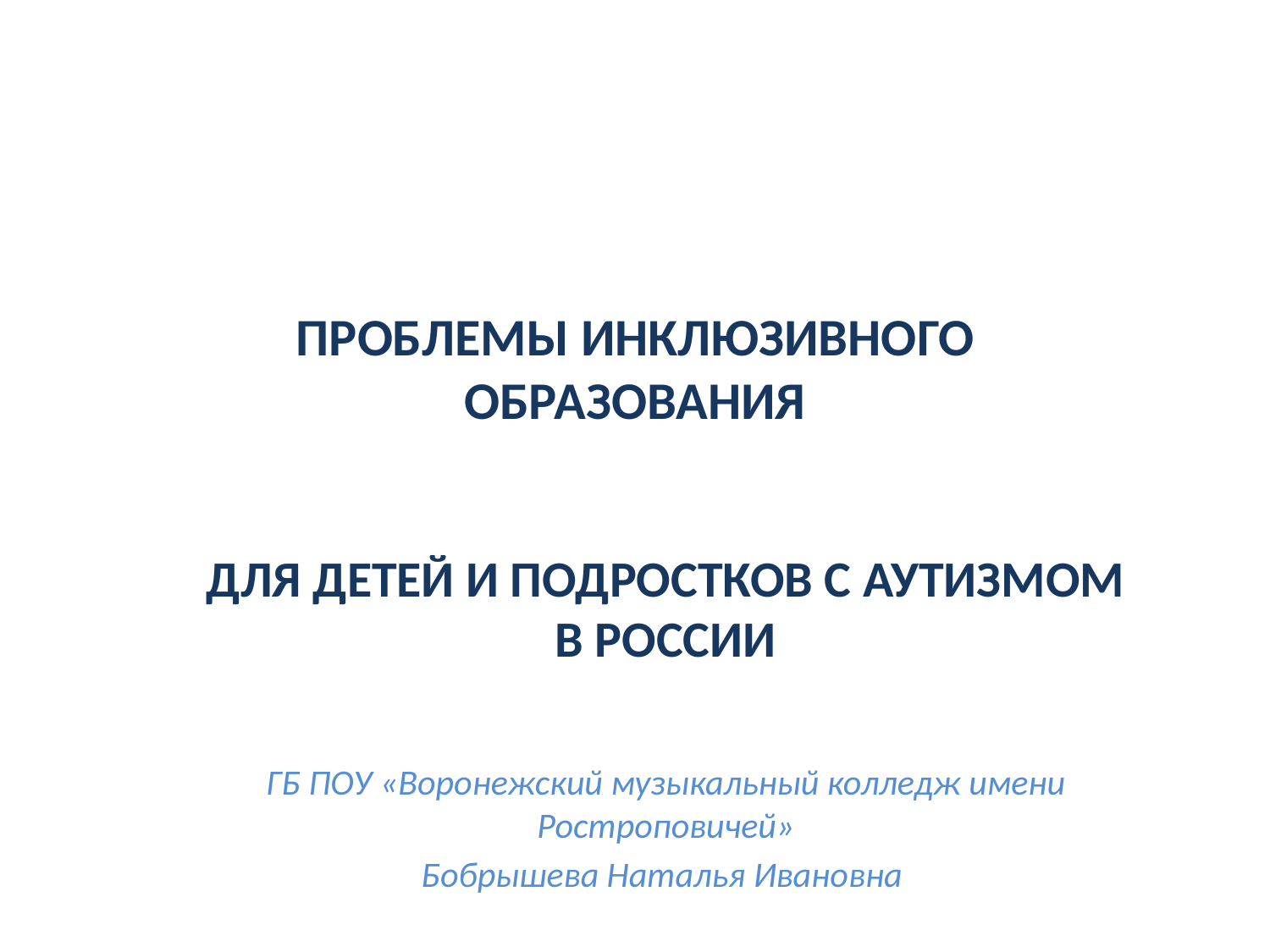

# ПРОБЛЕМЫ ИНКЛЮЗИВНОГО ОБРАЗОВАНИЯ
ДЛЯ ДЕТЕЙ И ПОДРОСТКОВ С АУТИЗМОМ В РОССИИ

ГБ ПОУ «Воронежский музыкальный колледж имени Ростроповичей»
Бобрышева Наталья Ивановна